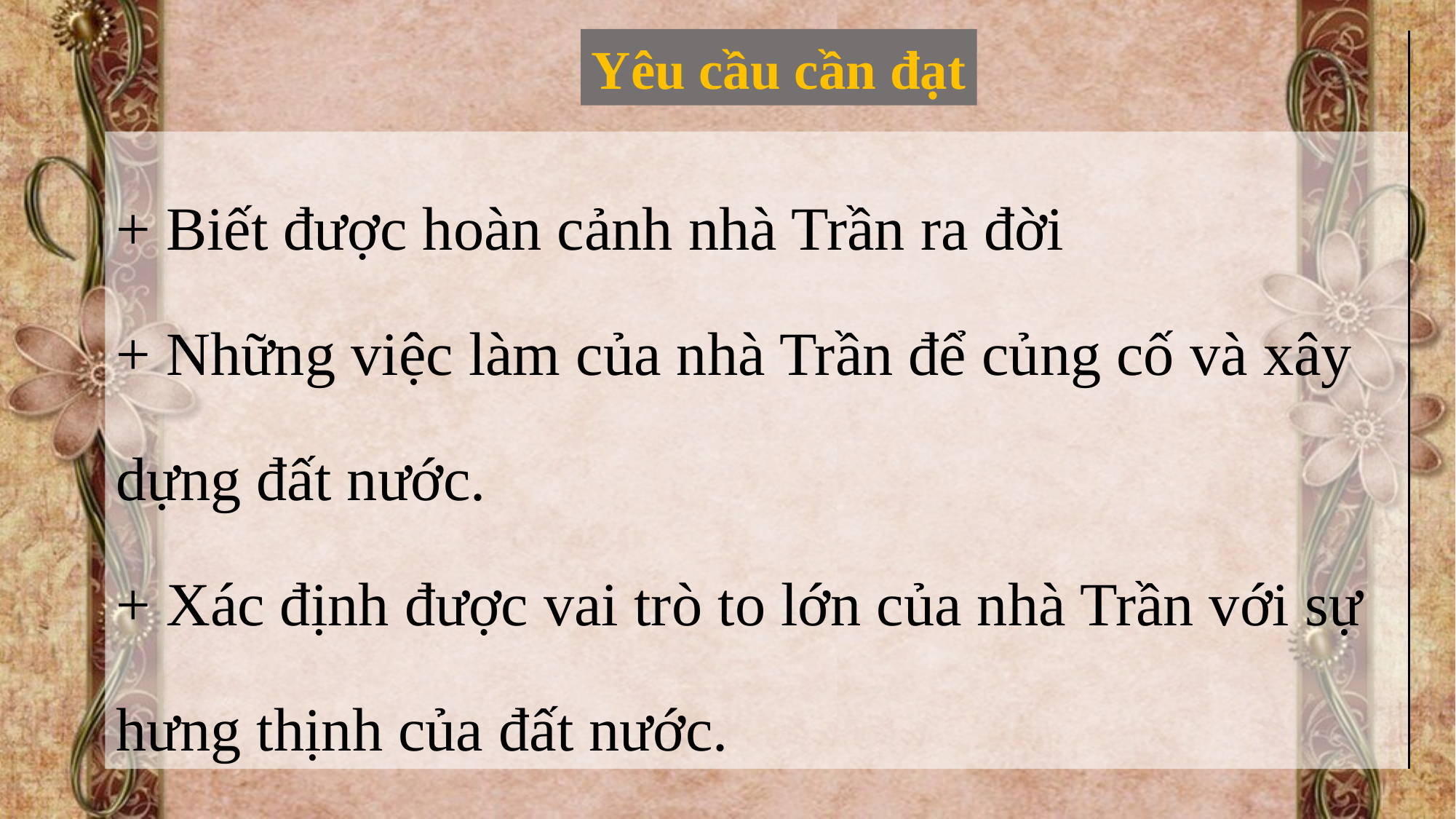

Yêu cầu cần đạt
+ Biết được hoàn cảnh nhà Trần ra đời
+ Những việc làm của nhà Trần để củng cố và xây dựng đất nước.
+ Xác định được vai trò to lớn của nhà Trần với sự hưng thịnh của đất nước.